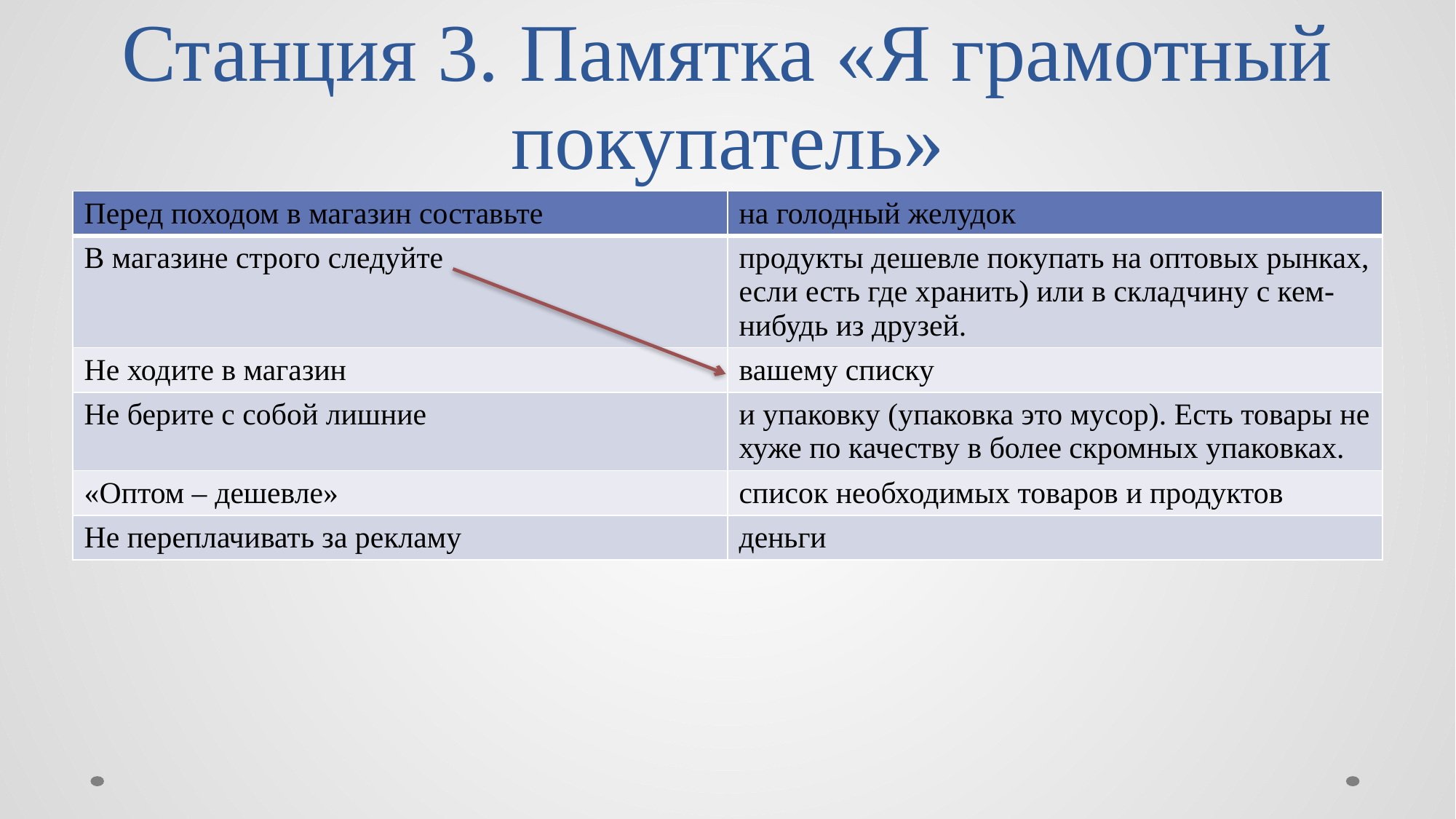

# Станция 3. Памятка «Я грамотный покупатель»
| Перед походом в магазин составьте | на голодный желудок |
| --- | --- |
| В магазине строго следуйте | продукты дешевле покупать на оптовых рынках, если есть где хранить) или в складчину с кем-нибудь из друзей. |
| Не ходите в магазин | вашему списку |
| Не берите с собой лишние | и упаковку (упаковка это мусор). Есть товары не хуже по качеству в более скромных упаковках. |
| «Оптом – дешевле» | список необходимых товаров и продуктов |
| Не переплачивать за рекламу | деньги |